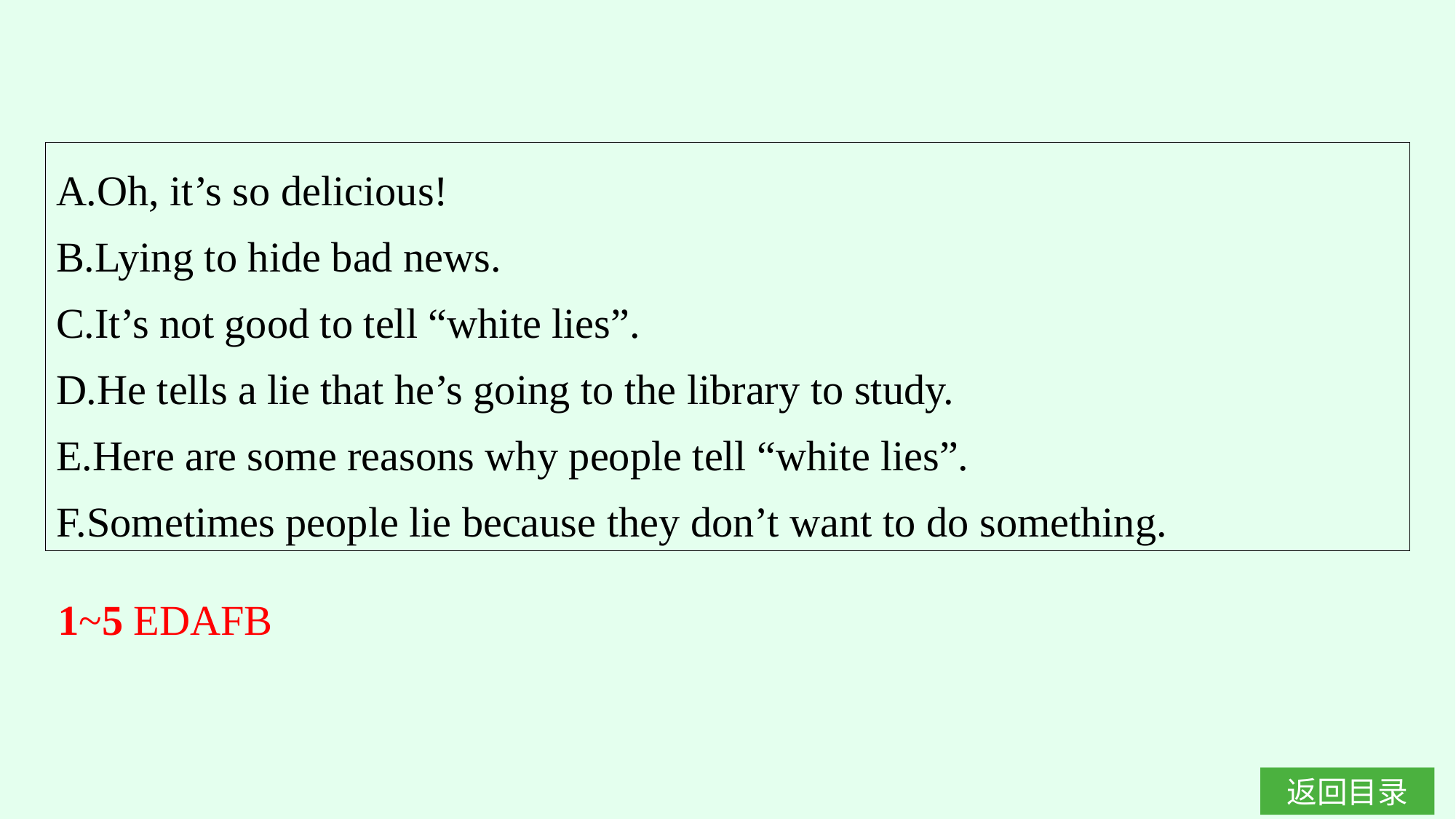

A.Oh, it’s so delicious!
B.Lying to hide bad news.
C.It’s not good to tell “white lies”.
D.He tells a lie that he’s going to the library to study.
E.Here are some reasons why people tell “white lies”.
F.Sometimes people lie because they don’t want to do something.
1~5 EDAFB